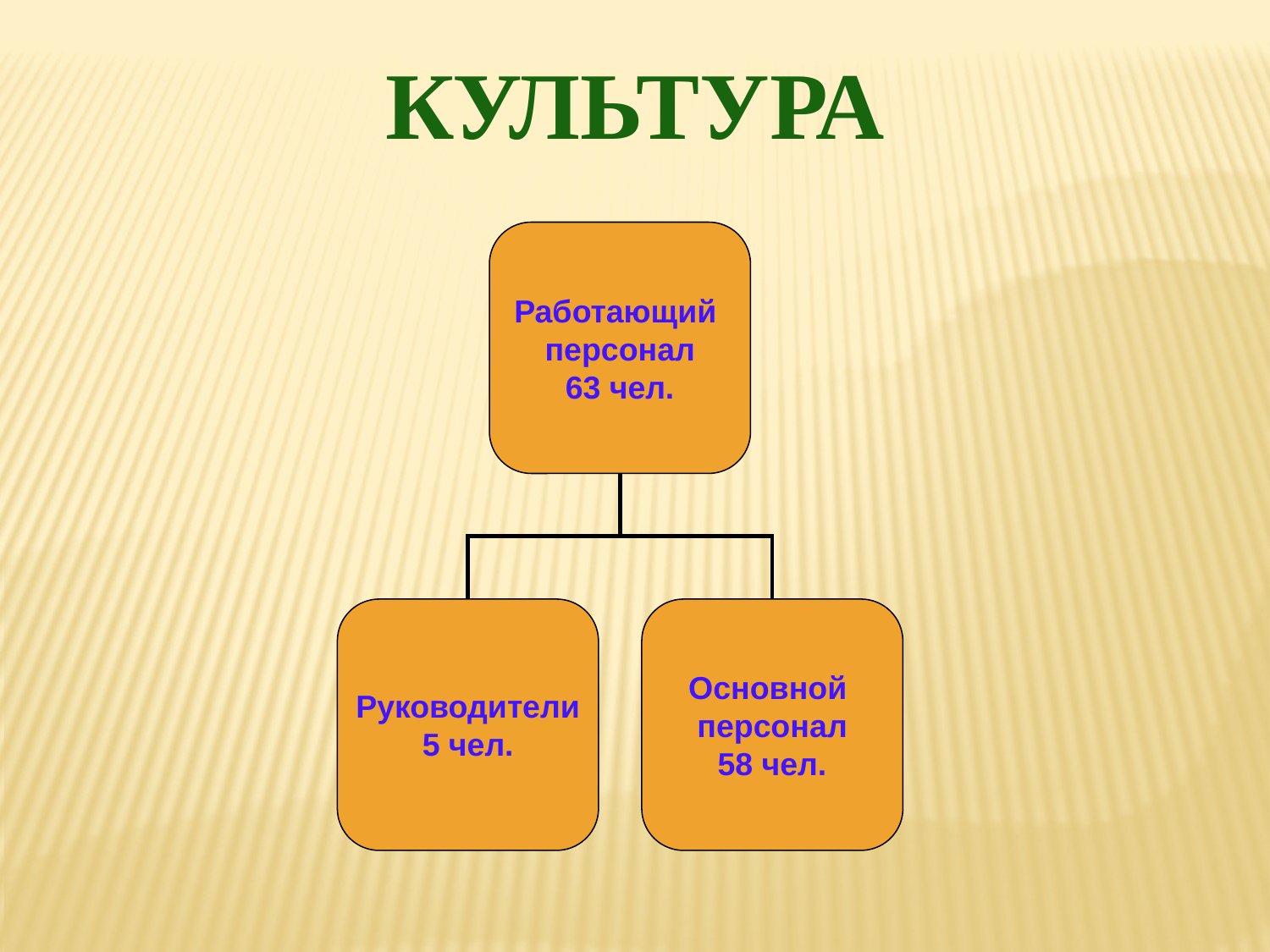

КУЛЬТУРА
Работающий
персонал
63 чел.
Руководители
5 чел.
Основной
персонал
58 чел.